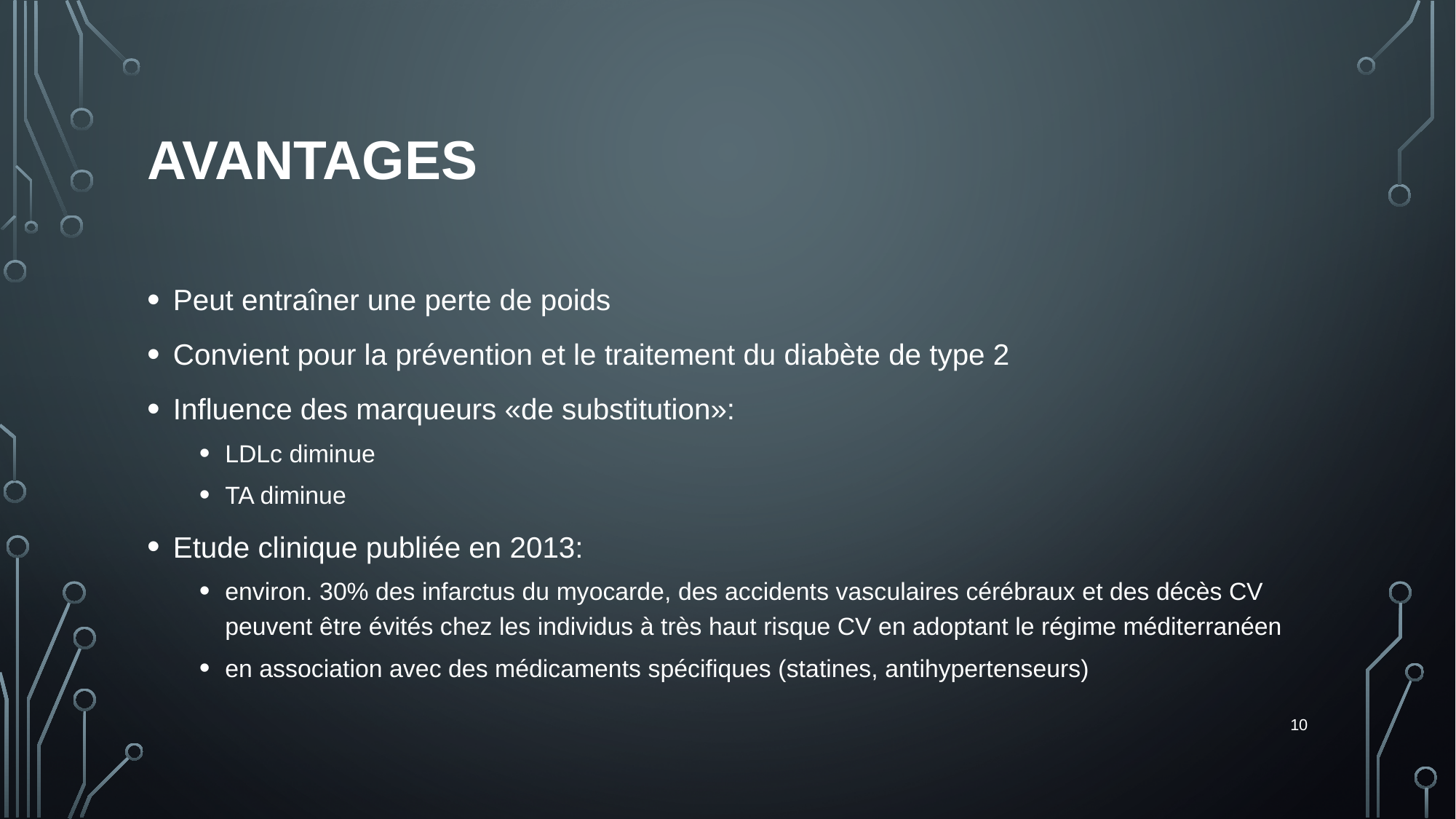

# AVANTAGES
Peut entraîner une perte de poids
Convient pour la prévention et le traitement du diabète de type 2
Influence des marqueurs «de substitution»:
LDLc diminue
TA diminue
Etude clinique publiée en 2013:
environ. 30% des infarctus du myocarde, des accidents vasculaires cérébraux et des décès CV peuvent être évités chez les individus à très haut risque CV en adoptant le régime méditerranéen
en association avec des médicaments spécifiques (statines, antihypertenseurs)
10